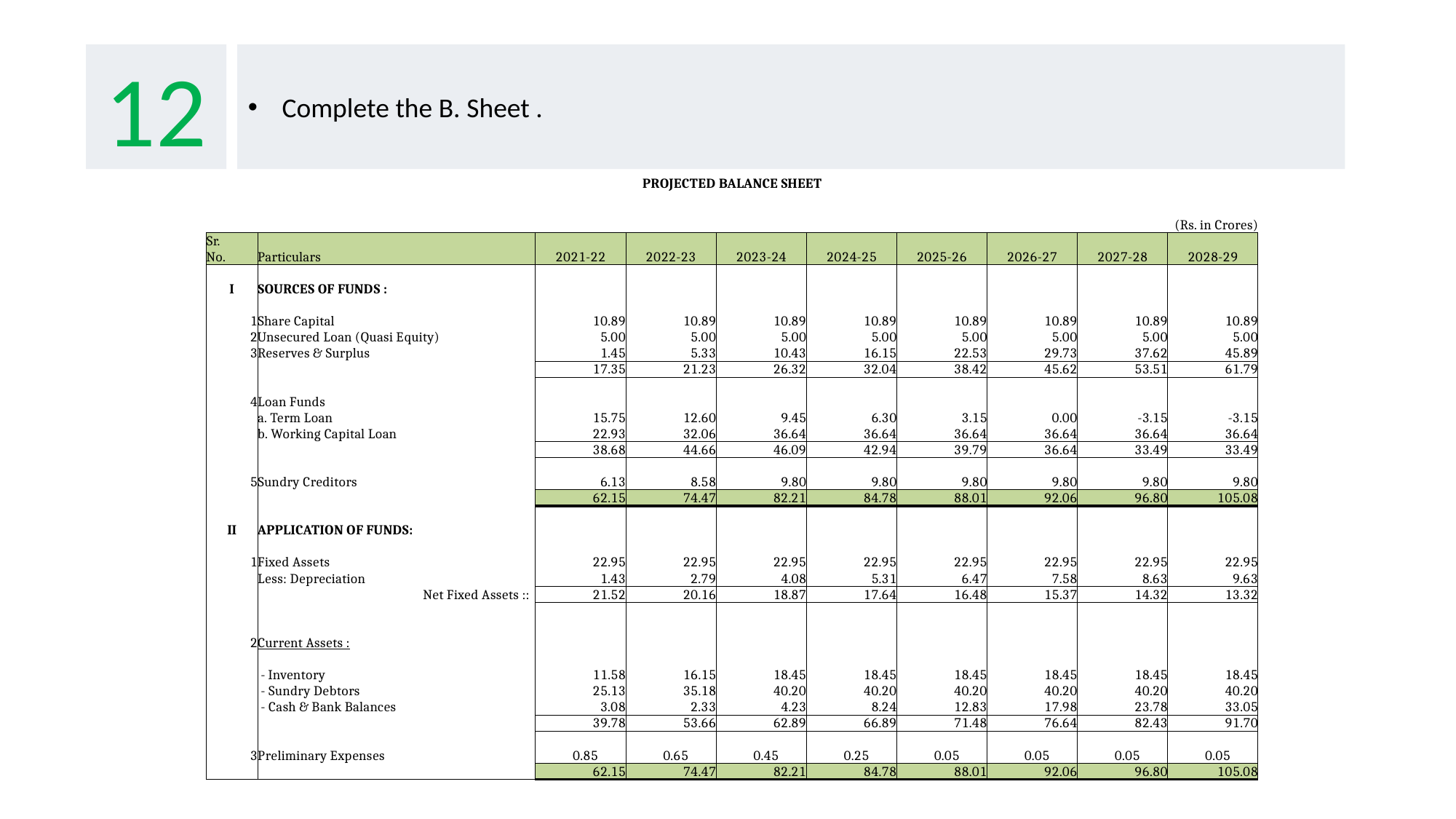

12
Complete the B. Sheet .
| PROJECTED BALANCE SHEET |  |  |  |  |  |  |  |  |  |
| --- | --- | --- | --- | --- | --- | --- | --- | --- | --- |
|  |  |  |  |  |  |  |  |  |  |
|  |  |  |  |  |  |  |  |  | (Rs. in Crores) |
| Sr. |  |  |  |  |  |  |  |  |  |
| No. | Particulars | 2021-22 | 2022-23 | 2023-24 | 2024-25 | 2025-26 | 2026-27 | 2027-28 | 2028-29 |
|  |  |  |  |  |  |  |  |  |  |
| I | SOURCES OF FUNDS : |  |  |  |  |  |  |  |  |
|  |  |  |  |  |  |  |  |  |  |
| 1 | Share Capital | 10.89 | 10.89 | 10.89 | 10.89 | 10.89 | 10.89 | 10.89 | 10.89 |
| 2 | Unsecured Loan (Quasi Equity) | 5.00 | 5.00 | 5.00 | 5.00 | 5.00 | 5.00 | 5.00 | 5.00 |
| 3 | Reserves & Surplus | 1.45 | 5.33 | 10.43 | 16.15 | 22.53 | 29.73 | 37.62 | 45.89 |
|  |  | 17.35 | 21.23 | 26.32 | 32.04 | 38.42 | 45.62 | 53.51 | 61.79 |
|  |  |  |  |  |  |  |  |  |  |
| 4 | Loan Funds |  |  |  |  |  |  |  |  |
|  | a. Term Loan | 15.75 | 12.60 | 9.45 | 6.30 | 3.15 | 0.00 | -3.15 | -3.15 |
|  | b. Working Capital Loan | 22.93 | 32.06 | 36.64 | 36.64 | 36.64 | 36.64 | 36.64 | 36.64 |
|  |  | 38.68 | 44.66 | 46.09 | 42.94 | 39.79 | 36.64 | 33.49 | 33.49 |
|  |  |  |  |  |  |  |  |  |  |
| 5 | Sundry Creditors | 6.13 | 8.58 | 9.80 | 9.80 | 9.80 | 9.80 | 9.80 | 9.80 |
|  |  | 62.15 | 74.47 | 82.21 | 84.78 | 88.01 | 92.06 | 96.80 | 105.08 |
|  |  |  |  |  |  |  |  |  |  |
| II | APPLICATION OF FUNDS: |  |  |  |  |  |  |  |  |
|  |  |  |  |  |  |  |  |  |  |
| 1 | Fixed Assets | 22.95 | 22.95 | 22.95 | 22.95 | 22.95 | 22.95 | 22.95 | 22.95 |
|  | Less: Depreciation | 1.43 | 2.79 | 4.08 | 5.31 | 6.47 | 7.58 | 8.63 | 9.63 |
|  | Net Fixed Assets :: | 21.52 | 20.16 | 18.87 | 17.64 | 16.48 | 15.37 | 14.32 | 13.32 |
|  |  |  |  |  |  |  |  |  |  |
|  |  |  |  |  |  |  |  |  |  |
| 2 | Current Assets : |  |  |  |  |  |  |  |  |
|  |  |  |  |  |  |  |  |  |  |
|  | - Inventory | 11.58 | 16.15 | 18.45 | 18.45 | 18.45 | 18.45 | 18.45 | 18.45 |
|  | - Sundry Debtors | 25.13 | 35.18 | 40.20 | 40.20 | 40.20 | 40.20 | 40.20 | 40.20 |
|  | - Cash & Bank Balances | 3.08 | 2.33 | 4.23 | 8.24 | 12.83 | 17.98 | 23.78 | 33.05 |
|  |  | 39.78 | 53.66 | 62.89 | 66.89 | 71.48 | 76.64 | 82.43 | 91.70 |
|  |  |  |  |  |  |  |  |  |  |
| 3 | Preliminary Expenses | 0.85 | 0.65 | 0.45 | 0.25 | 0.05 | 0.05 | 0.05 | 0.05 |
|  |  | 62.15 | 74.47 | 82.21 | 84.78 | 88.01 | 92.06 | 96.80 | 105.08 |